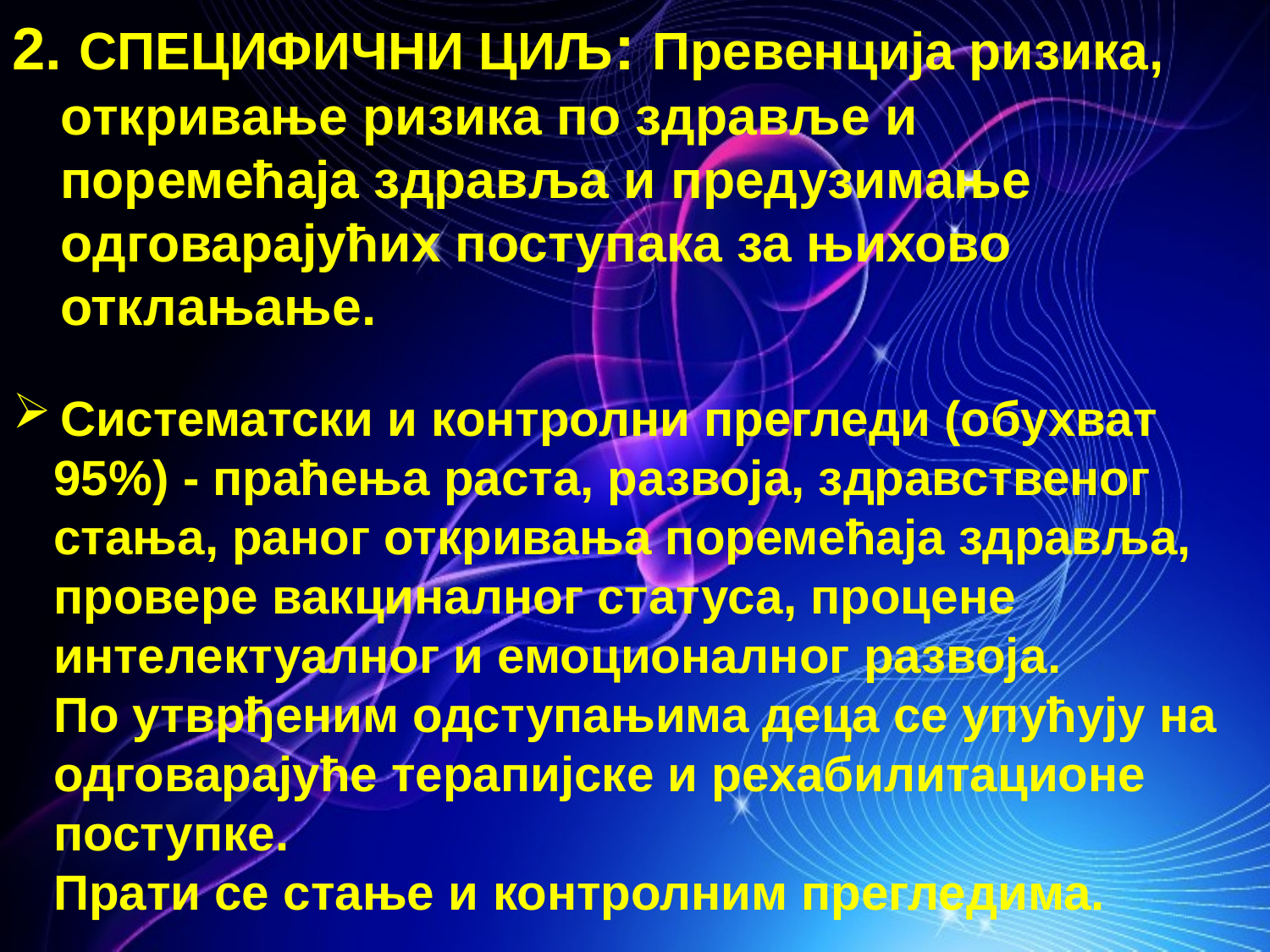

2. СПЕЦИФИЧНИ ЦИЉ: Превенција ризика,  откривање ризика по здравље и поремећаја здравља и предузимање одговарајућих поступака за њихово отклањање.

Систематски и контролни прегледи (обухват
   95%) - праћења раста, развоја, здравственог
   стања, раног откривања поремећаја здравља,
   провере вакциналног статуса, процене
   интелектуалног и емоционалног развоја.
   По утврђеним одступањима деца се упућују на
   одговарајуће терапијске и рехабилитационе
   поступке.
   Прати се стање и контролним прегледима.